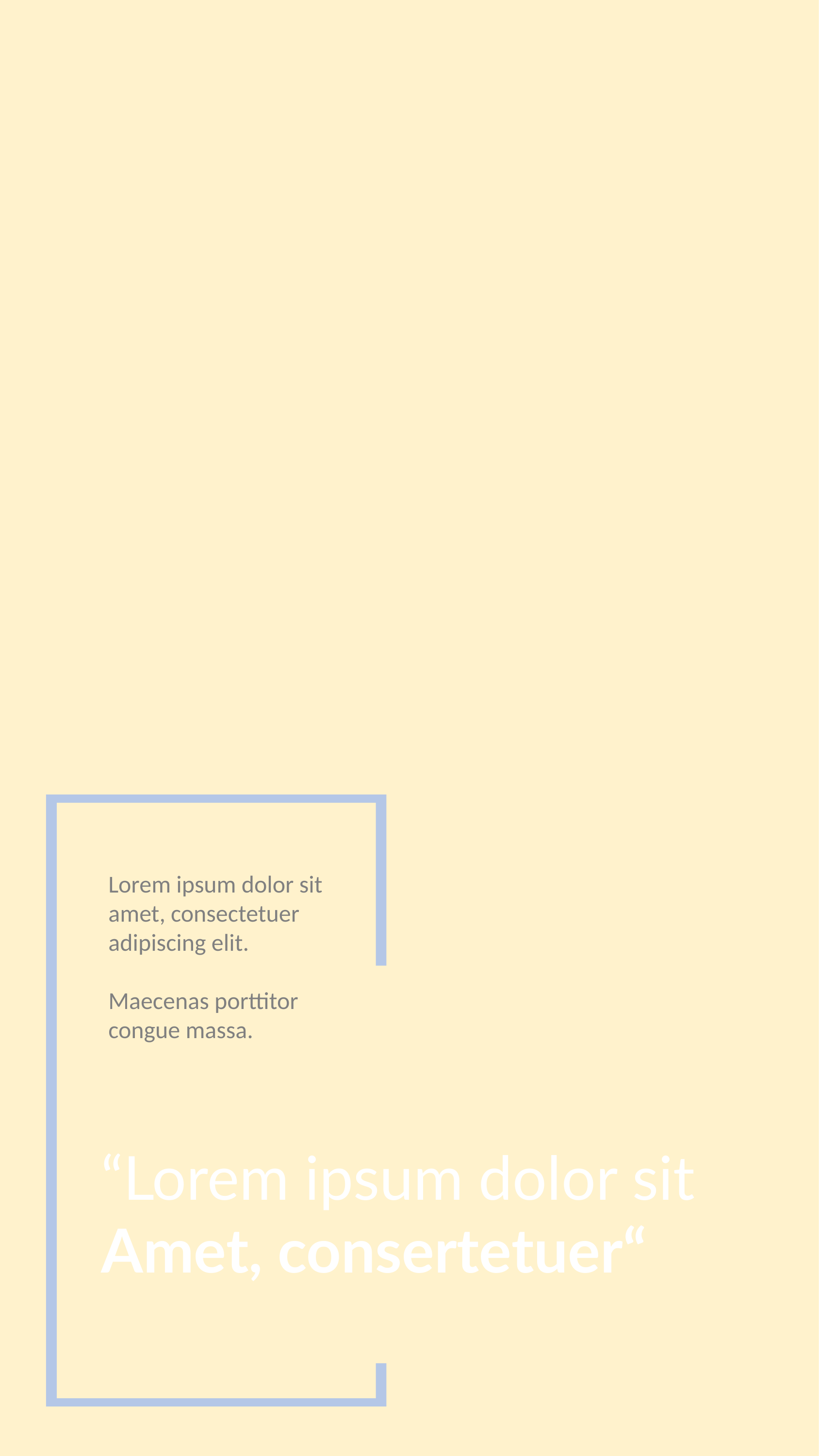

Lorem ipsum dolor sit amet, consectetuer adipiscing elit.

Maecenas porttitor congue massa.

“Lorem ipsum dolor sit
Amet, consertetuer“